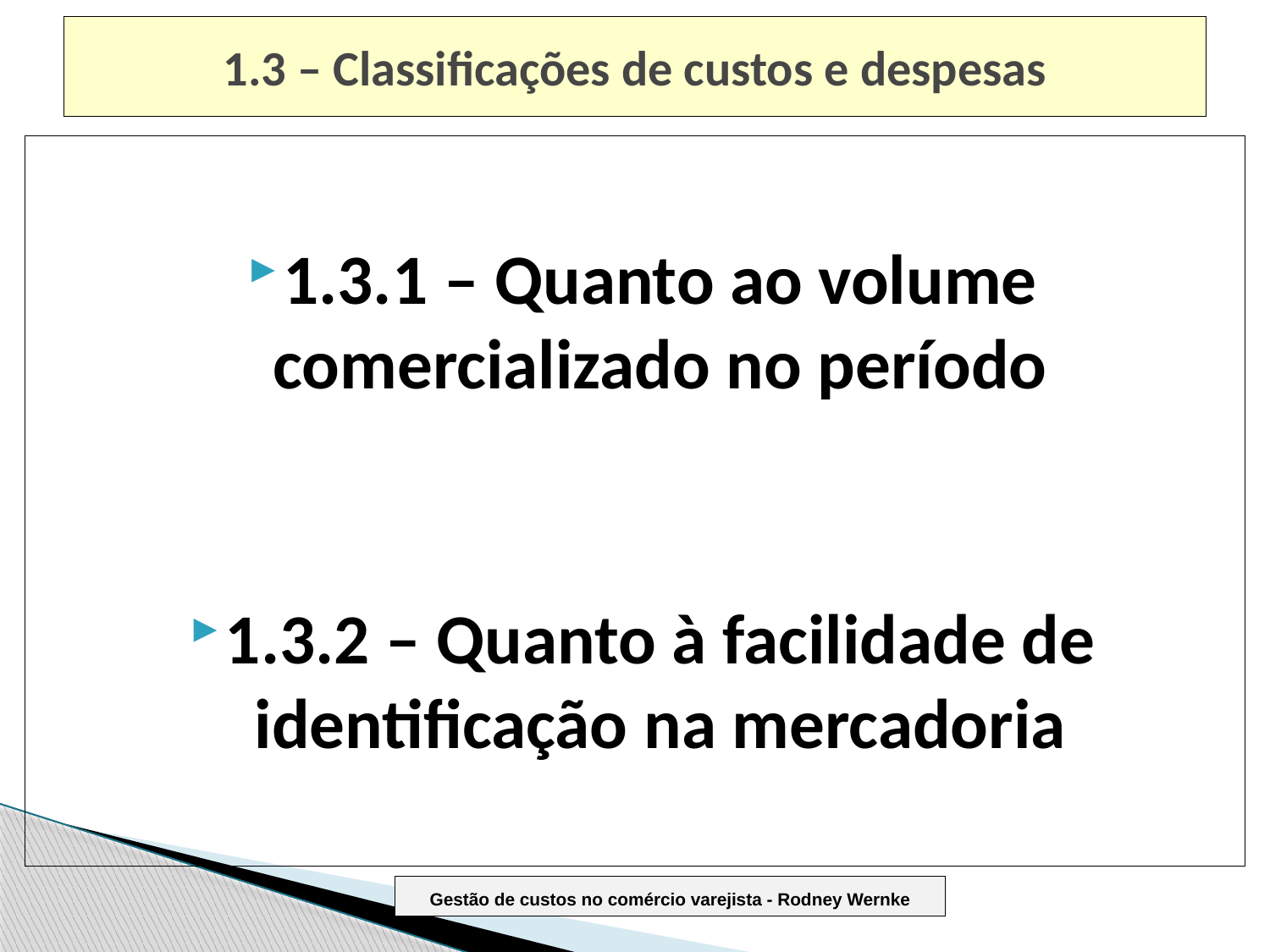

# 1.3 – Classificações de custos e despesas

1.3.1 – Quanto ao volume comercializado no período

1.3.2 – Quanto à facilidade de identificação na mercadoria
Gestão de custos no comércio varejista - Rodney Wernke